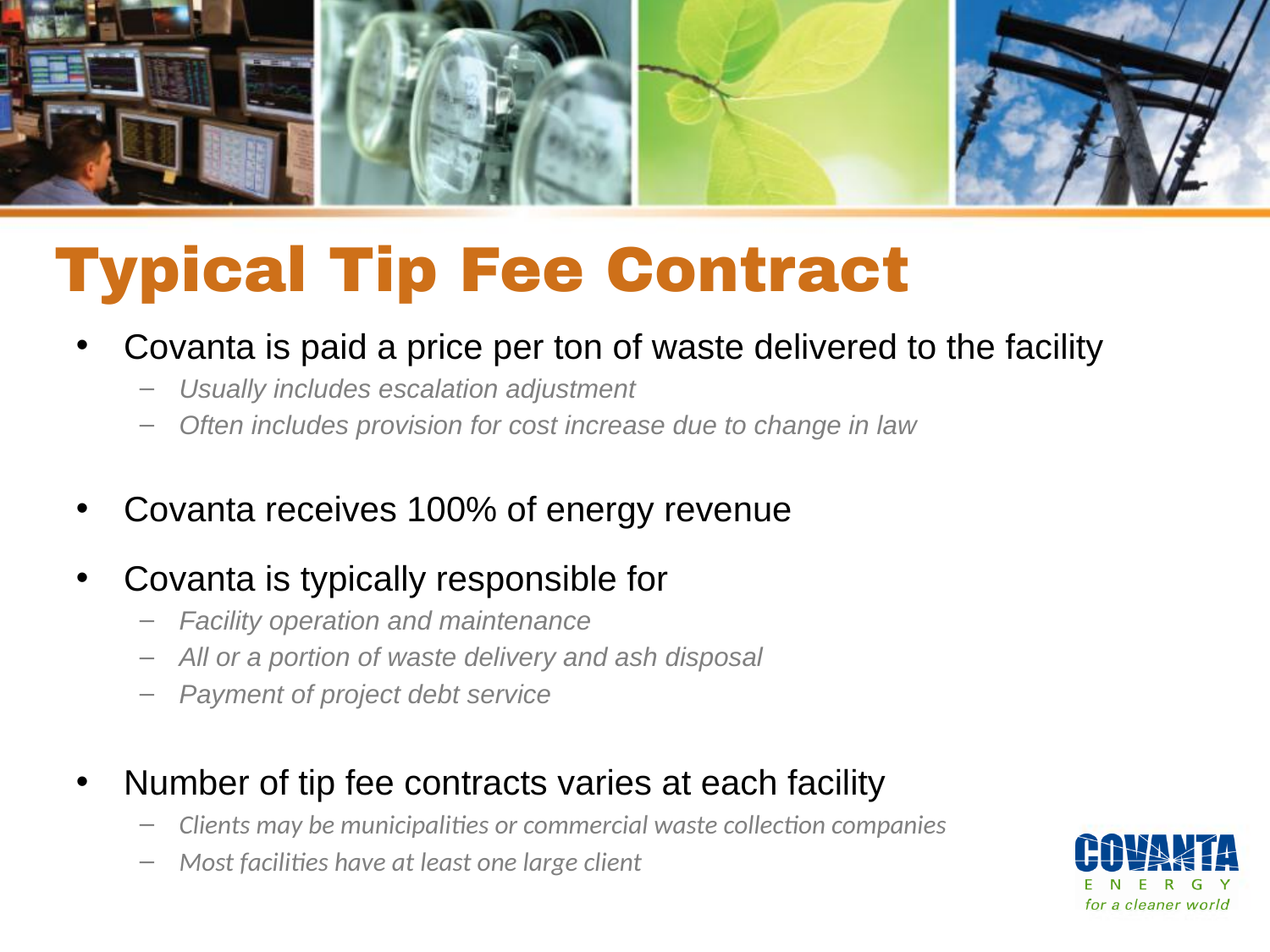

# Typical Tip Fee Contract
Covanta is paid a price per ton of waste delivered to the facility
Usually includes escalation adjustment
Often includes provision for cost increase due to change in law

Covanta receives 100% of energy revenue

Covanta is typically responsible for
Facility operation and maintenance
All or a portion of waste delivery and ash disposal
Payment of project debt service

Number of tip fee contracts varies at each facility
Clients may be municipalities or commercial waste collection companies
Most facilities have at least one large client